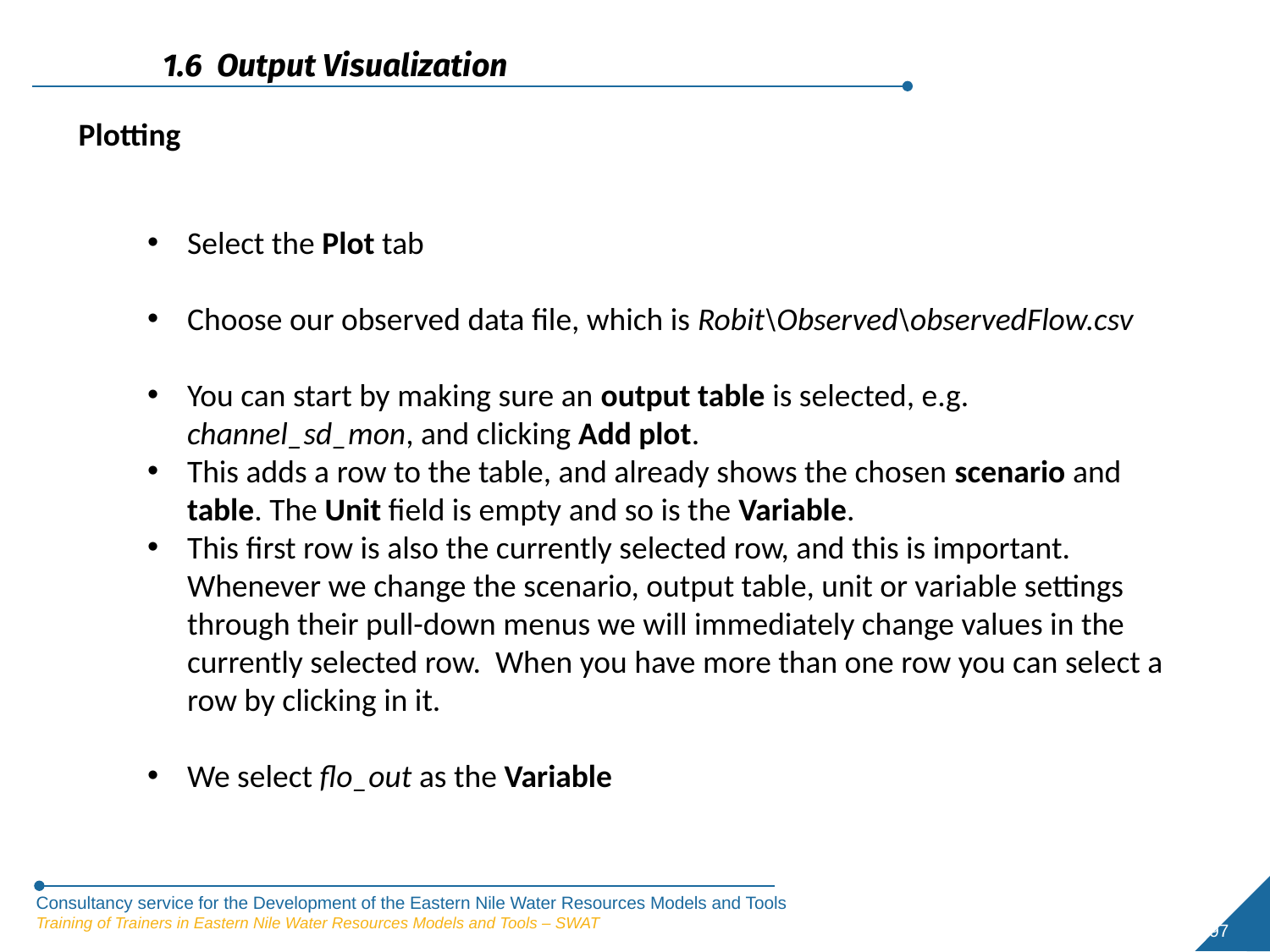

1.6  Output Visualization
Plotting
Select the Plot tab

Choose our observed data file, which is Robit\Observed\observedFlow.csv

You can start by making sure an output table is selected, e.g. channel_sd_mon, and clicking Add plot.
This adds a row to the table, and already shows the chosen scenario and table. The Unit field is empty and so is the Variable.
This first row is also the currently selected row, and this is important. Whenever we change the scenario, output table, unit or variable settings through their pull-down menus we will immediately change values in the currently selected row.  When you have more than one row you can select a row by clicking in it.

We select flo_out as the Variable